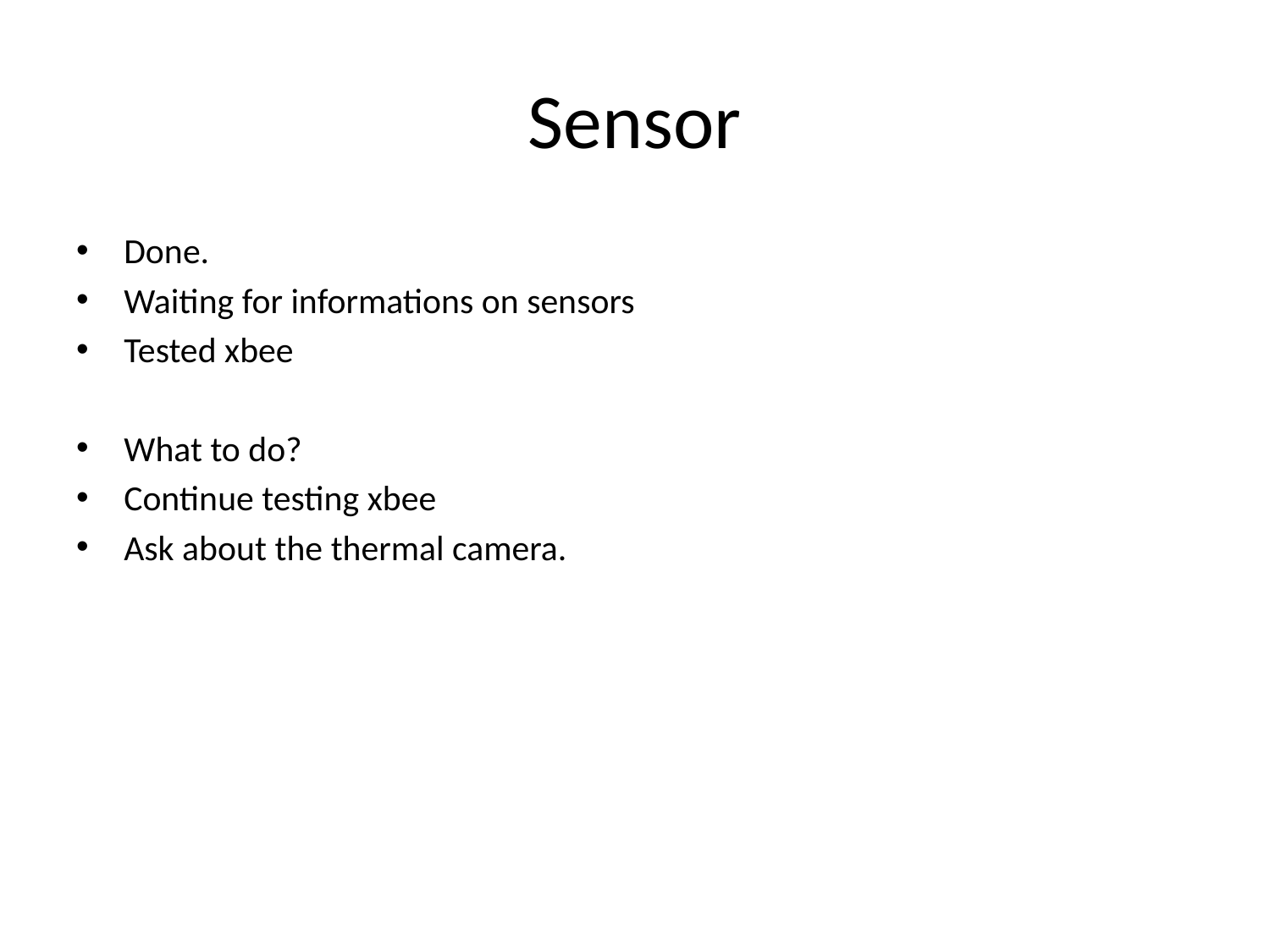

# Sensor
Done.
Waiting for informations on sensors
Tested xbee

What to do?
Continue testing xbee
Ask about the thermal camera.